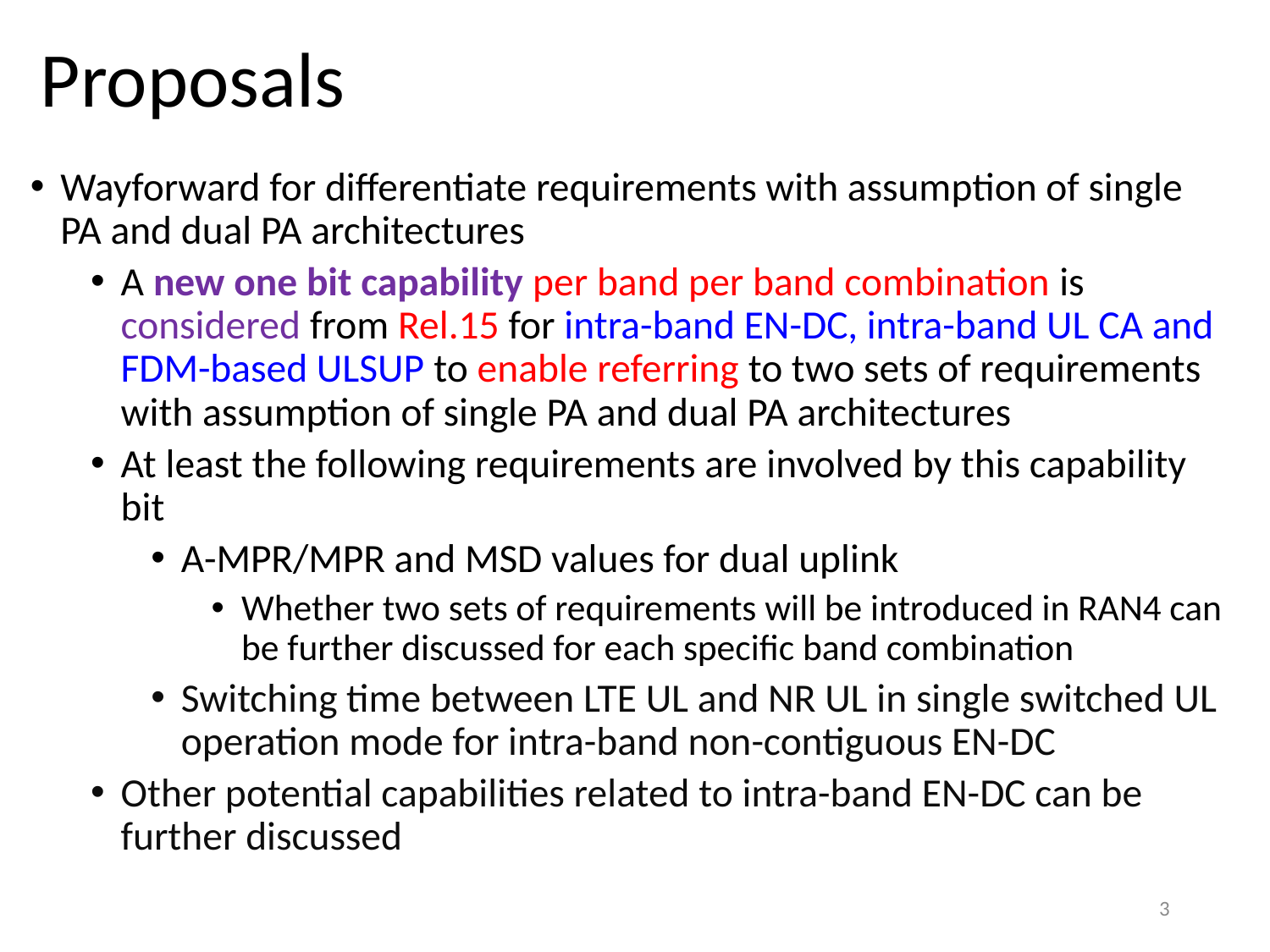

# Proposals
Wayforward for differentiate requirements with assumption of single PA and dual PA architectures
A new one bit capability per band per band combination is considered from Rel.15 for intra-band EN-DC, intra-band UL CA and FDM-based ULSUP to enable referring to two sets of requirements with assumption of single PA and dual PA architectures
At least the following requirements are involved by this capability bit
A-MPR/MPR and MSD values for dual uplink
Whether two sets of requirements will be introduced in RAN4 can be further discussed for each specific band combination
Switching time between LTE UL and NR UL in single switched UL operation mode for intra-band non-contiguous EN-DC
Other potential capabilities related to intra-band EN-DC can be further discussed

3